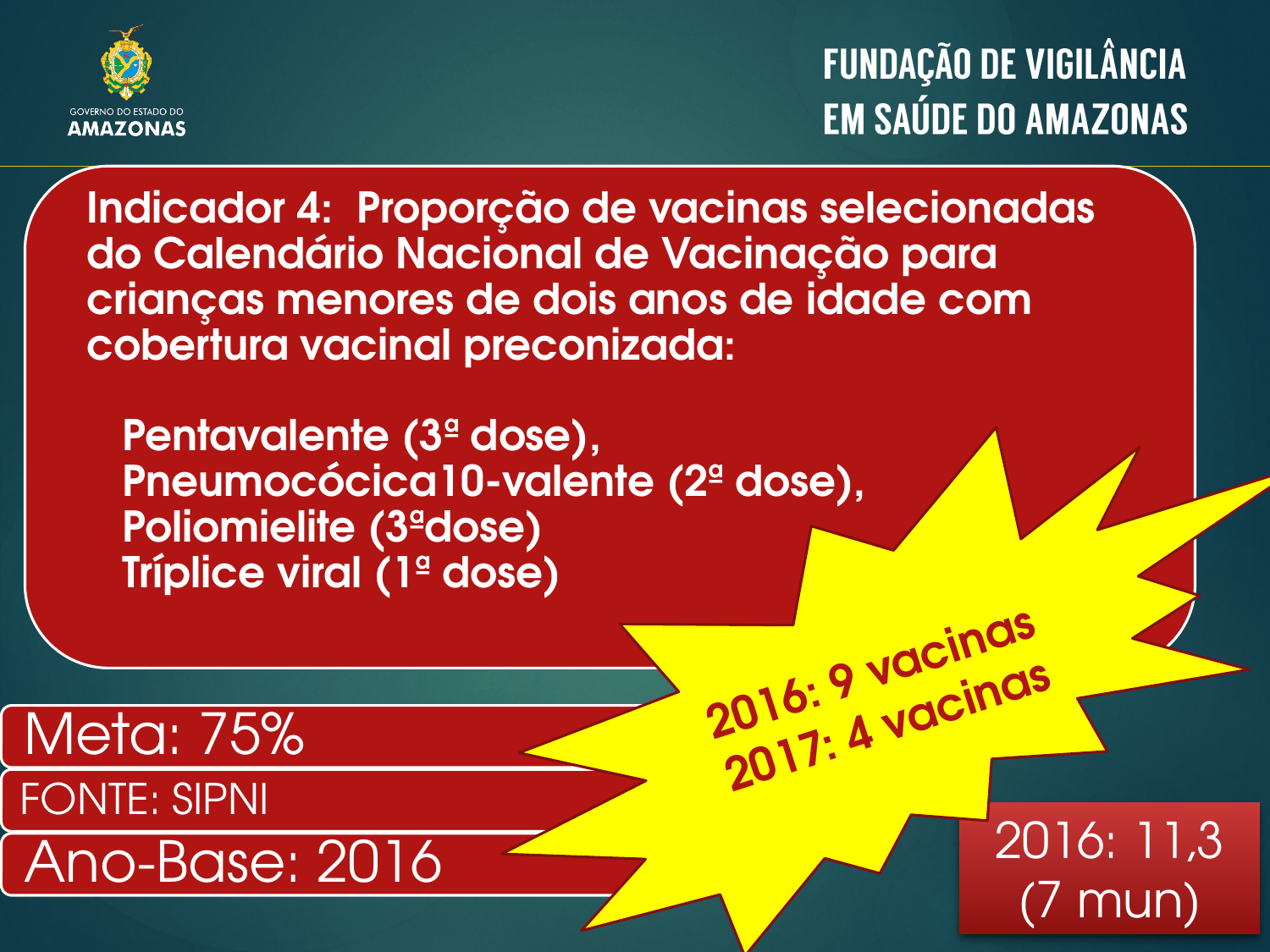

Indicador 4:  Proporção de vacinas selecionadas do Calendário Nacional de Vacinação para crianças menores de dois anos de idade com cobertura vacinal preconizada: 
   Pentavalente (3ª dose),
   Pneumocócica10-valente (2ª dose),
   Poliomielite (3ªdose)
   Tríplice viral (1ª dose)
2016: 9 vacinas
2017: 4 vacinas
Meta: 75%
FONTE: SIPNI
Ano-Base: 2016
2016: 11,3 (7 mun)